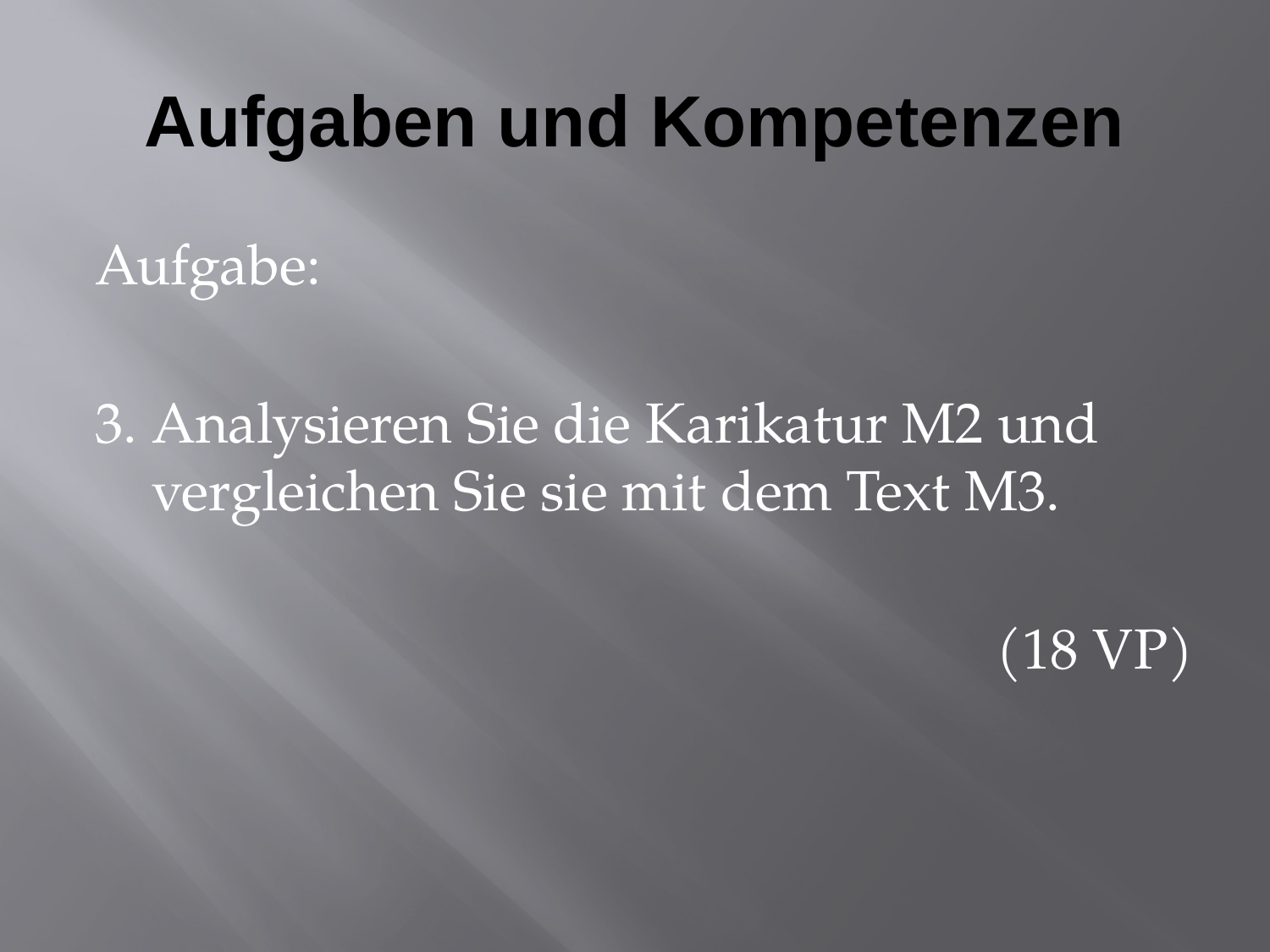

# Aufgaben und Kompetenzen
Aufgabe:

3. Analysieren Sie die Karikatur M2 und vergleichen Sie sie mit dem Text M3.

(18 VP)